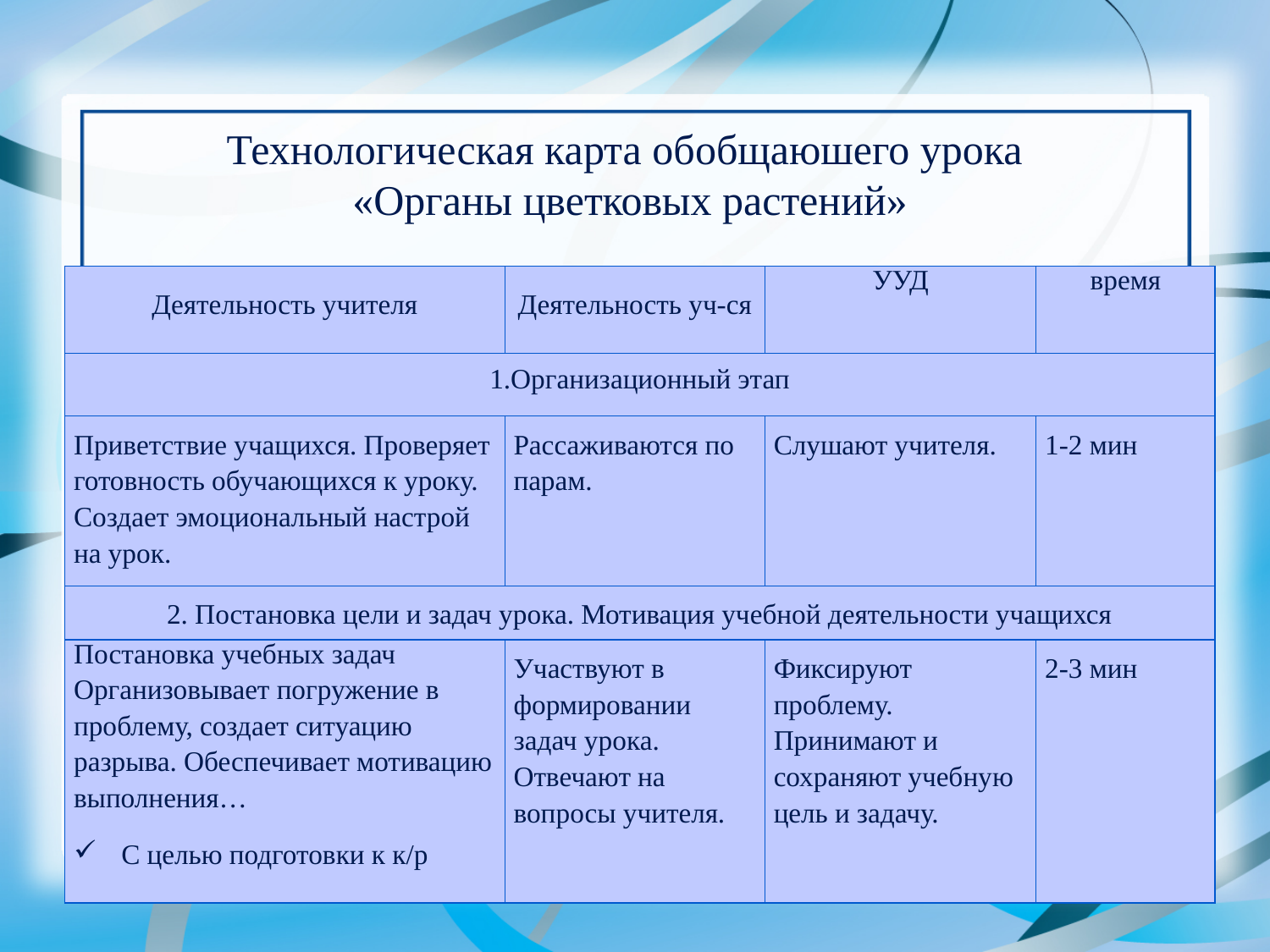

Технологическая карта обобщаюшего урока
«Органы цветковых растений»
| Деятельность учителя | Деятельность уч-ся | УУД | время |
| --- | --- | --- | --- |
| 1.Организационный этап |  |  |  |
| Приветствие учащихся. Проверяет готовность обучающихся к уроку. Создает эмоциональный настрой на урок. | Рассаживаются по парам. | Слушают учителя. | 1-2 мин |
| 2. Постановка цели и задач урока. Мотивация учебной деятельности учащихся |  |  |  |
| Постановка учебных задач Организовывает погружение в проблему, создает ситуацию разрыва. Обеспечивает мотивацию выполнения… С целью подготовки к к/р | Участвуют в формировании задач урока. Отвечают на вопросы учителя. | Фиксируют проблему. Принимают и сохраняют учебную цель и задачу. | 2-3 мин |